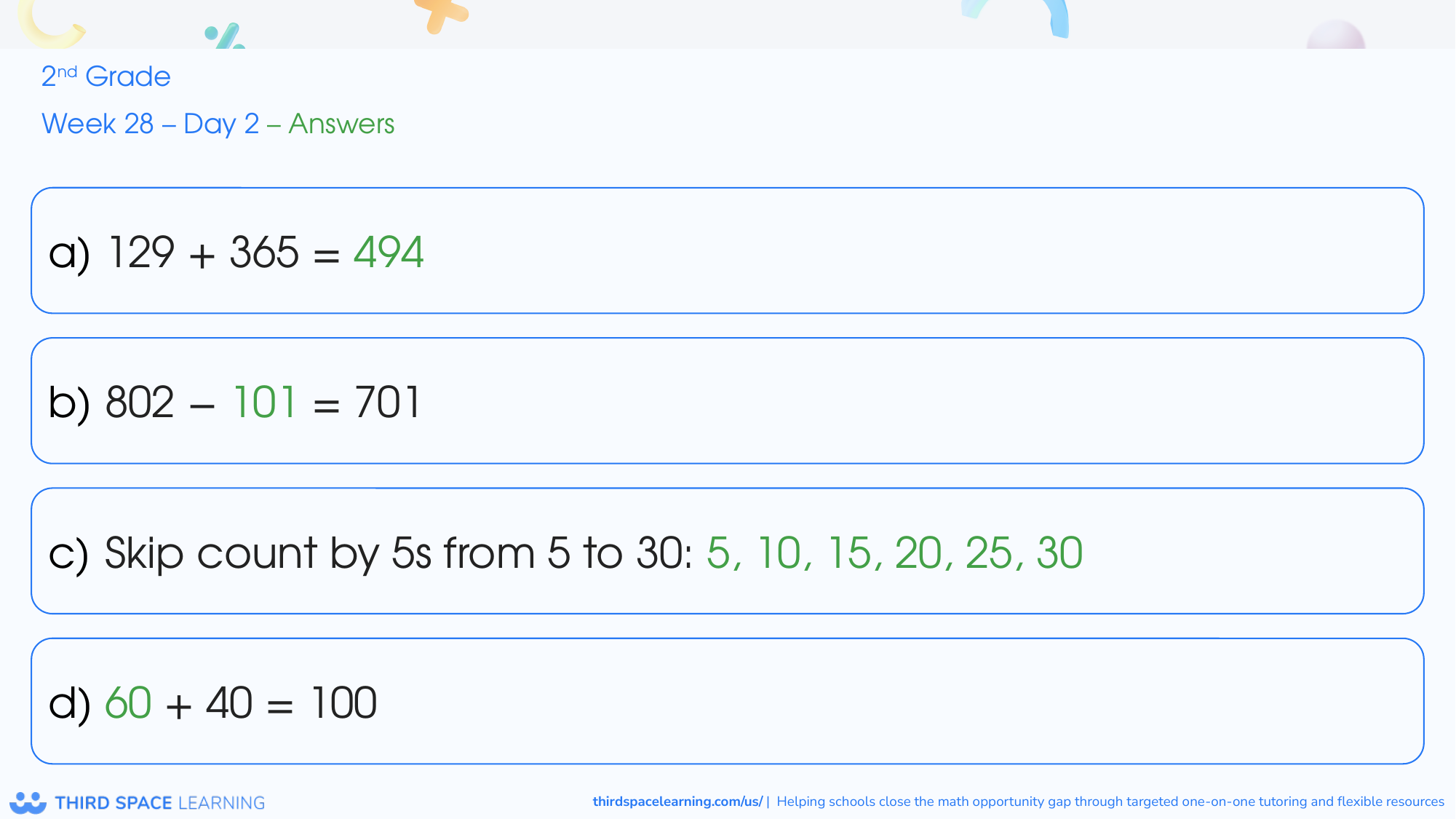

2nd Grade
Week 28 – Day 2 – Answers
129 + 365 = 494
802 − 101 = 701
Skip count by 5s from 5 to 30: 5, 10, 15, 20, 25, 30
60 + 40 = 100